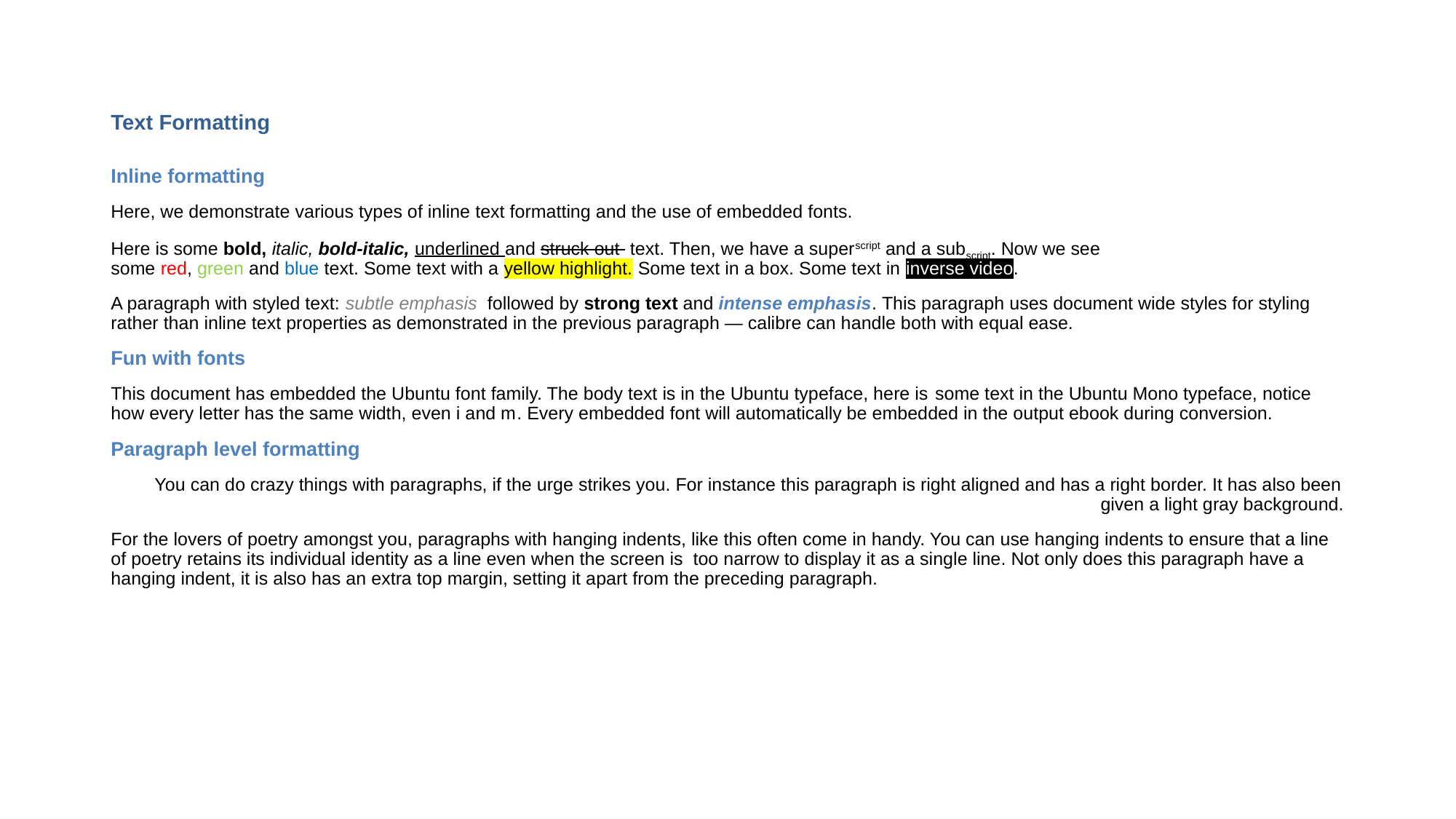

# Text Formatting
Inline formatting
Here, we demonstrate various types of inline text formatting and the use of embedded fonts.
Here is some bold, italic, bold-italic, underlined and struck out  text. Then, we have a superscript and a subscript. Now we see some red, green and blue text. Some text with a yellow highlight. Some text in a box. Some text in inverse video.
A paragraph with styled text: subtle emphasis  followed by strong text and intense emphasis. This paragraph uses document wide styles for styling rather than inline text properties as demonstrated in the previous paragraph — calibre can handle both with equal ease.
Fun with fonts
This document has embedded the Ubuntu font family. The body text is in the Ubuntu typeface, here is some text in the Ubuntu Mono typeface, notice how every letter has the same width, even i and m. Every embedded font will automatically be embedded in the output ebook during conversion.
Paragraph level formatting
You can do crazy things with paragraphs, if the urge strikes you. For instance this paragraph is right aligned and has a right border. It has also been given a light gray background.
For the lovers of poetry amongst you, paragraphs with hanging indents, like this often come in handy. You can use hanging indents to ensure that a line of poetry retains its individual identity as a line even when the screen is  too narrow to display it as a single line. Not only does this paragraph have a hanging indent, it is also has an extra top margin, setting it apart from the preceding paragraph.